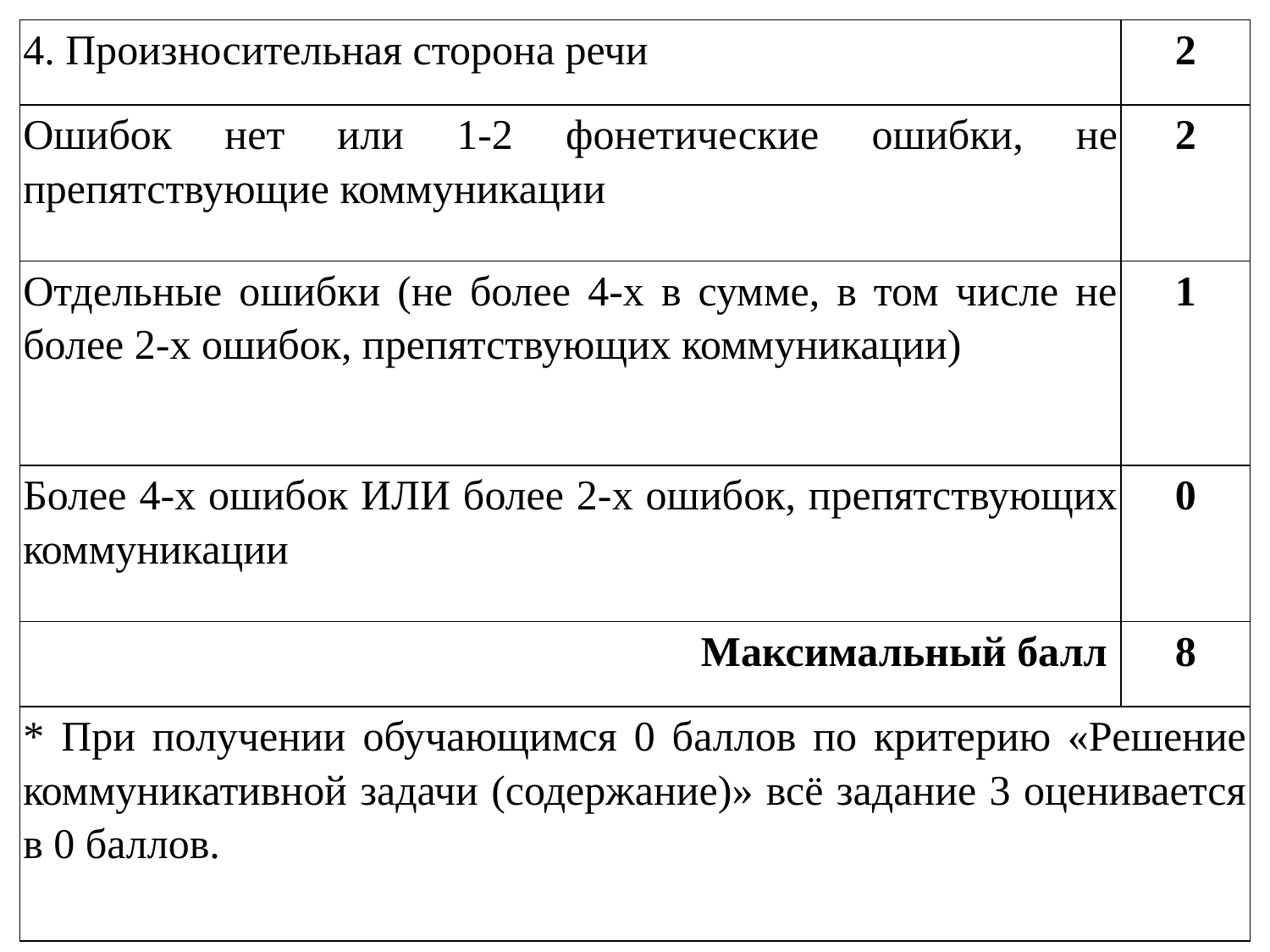

| 4. Произносительная сторона речи | 2 |
| --- | --- |
| Ошибок нет или 1-2 фонетические ошибки, не препятствующие коммуникации | 2 |
| Отдельные ошибки (не более 4-х в сумме, в том числе не более 2-х ошибок, препятствующих коммуникации) | 1 |
| Более 4-х ошибок ИЛИ более 2-х ошибок, препятствующих коммуникации | 0 |
| Максимальный балл | 8 |
| \* При получении обучающимся 0 баллов по критерию «Решение коммуникативной задачи (содержание)» всё задание 3 оценивается в 0 баллов. |  |